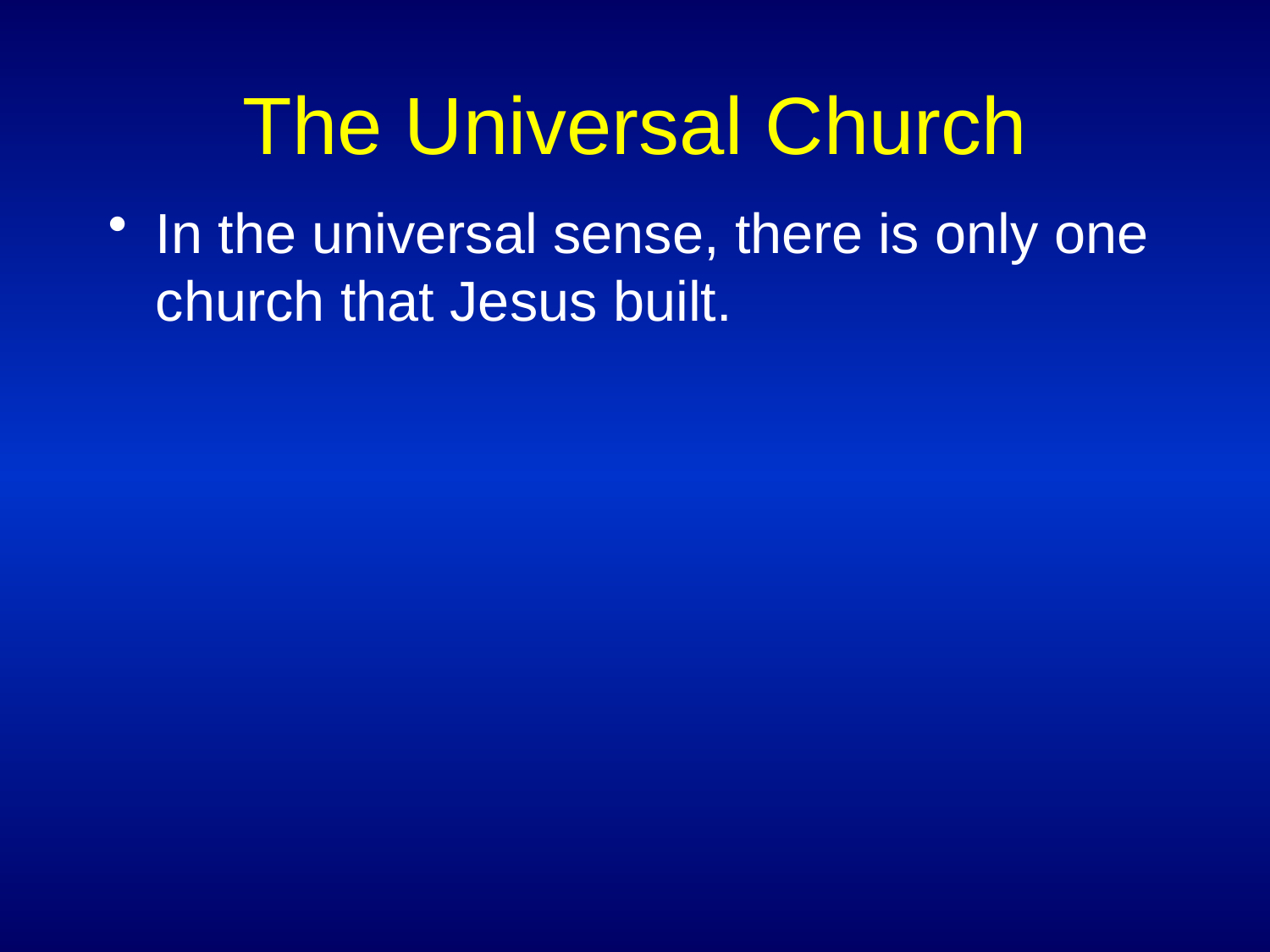

# The Universal Church
In the universal sense, there is only one church that Jesus built.